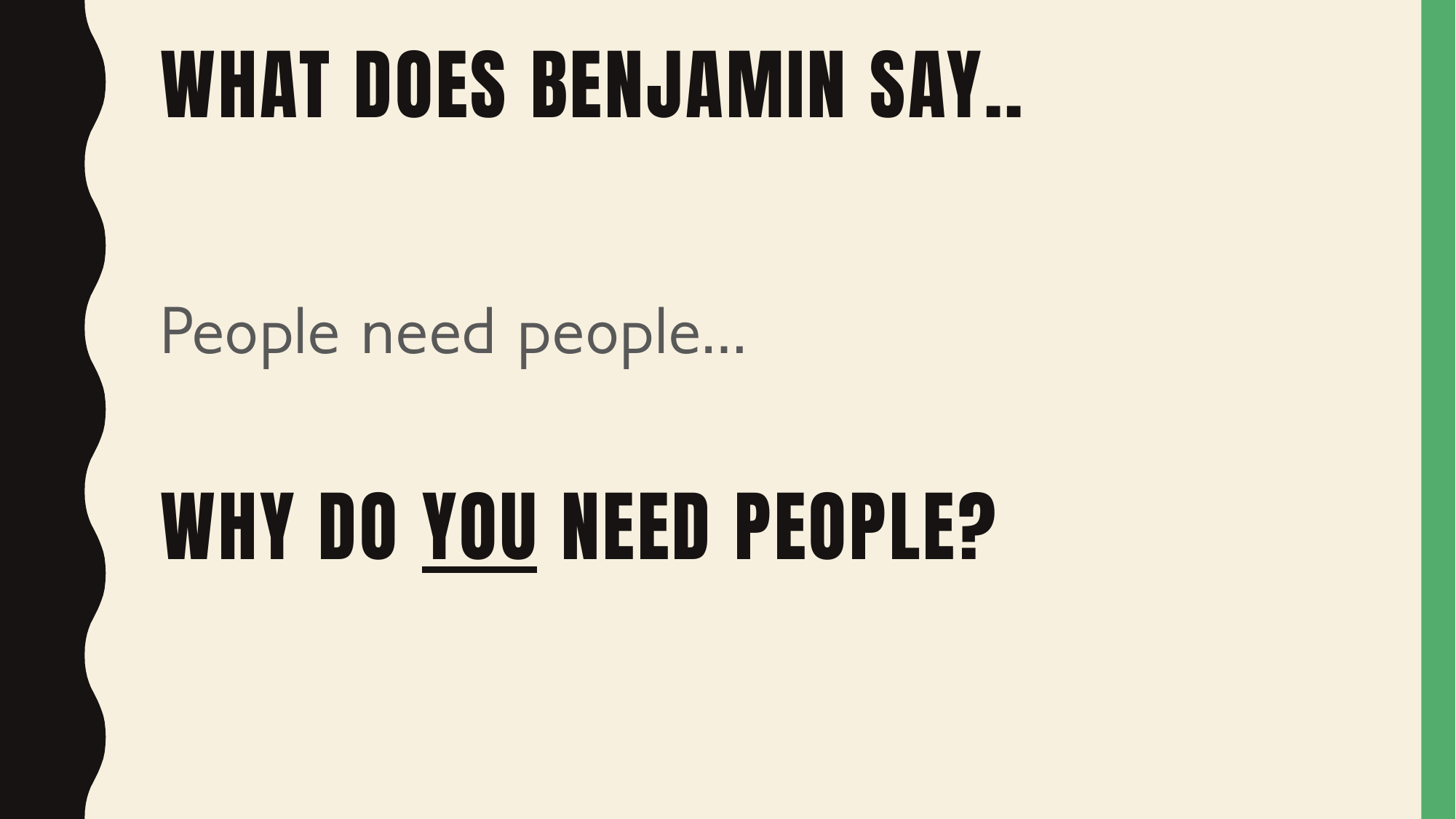

# What does Benjamin say..
People need people…

Why do you need people?